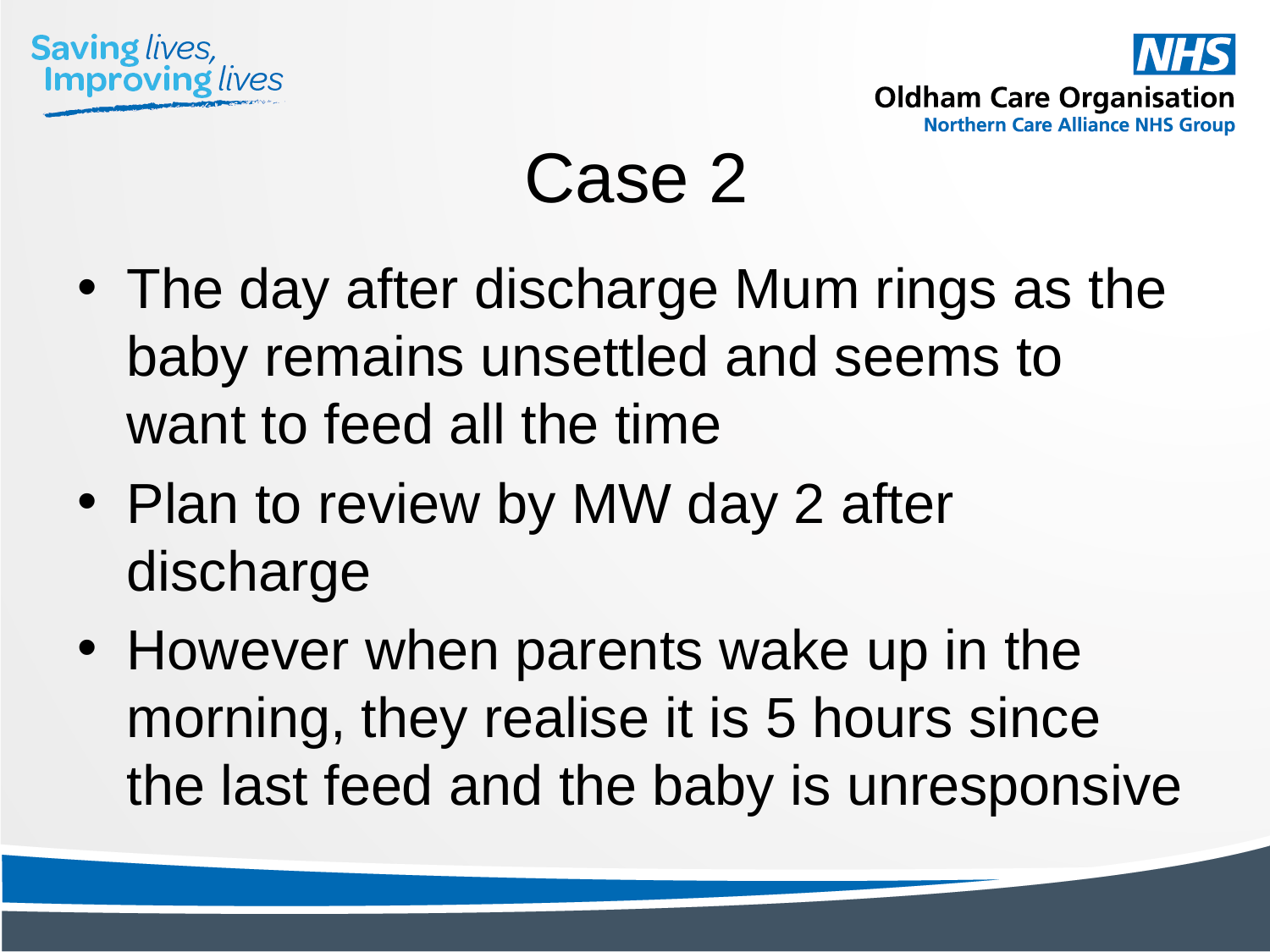

# Case 2
The day after discharge Mum rings as the baby remains unsettled and seems to want to feed all the time
Plan to review by MW day 2 after discharge
However when parents wake up in the morning, they realise it is 5 hours since the last feed and the baby is unresponsive